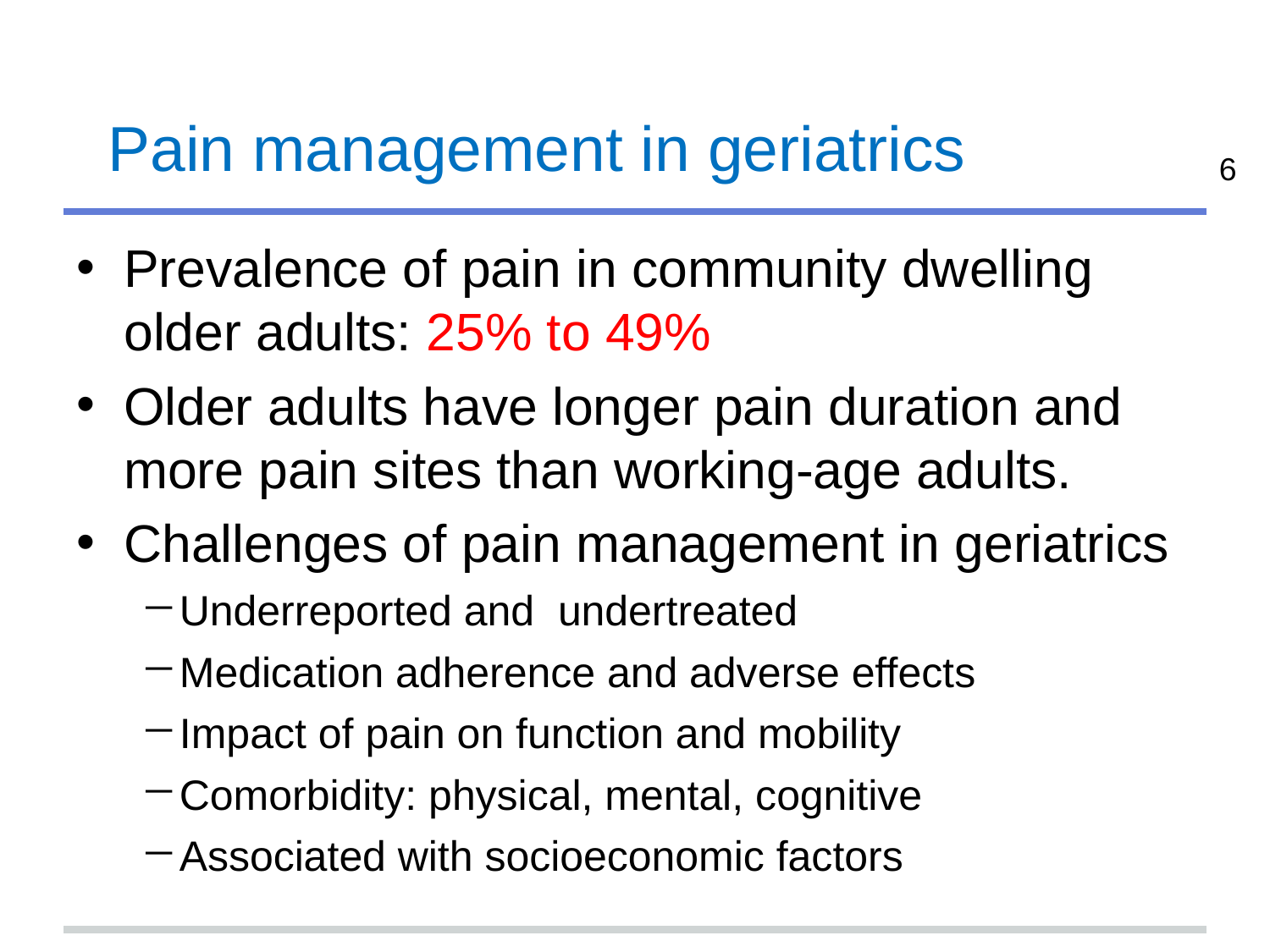

# Pain management in geriatrics
6
Prevalence of pain in community dwelling older adults: 25% to 49%
Older adults have longer pain duration and more pain sites than working-age adults.
Challenges of pain management in geriatrics
Underreported and  undertreated
Medication adherence and adverse effects
Impact of pain on function and mobility
Comorbidity: physical, mental, cognitive
Associated with socioeconomic factors